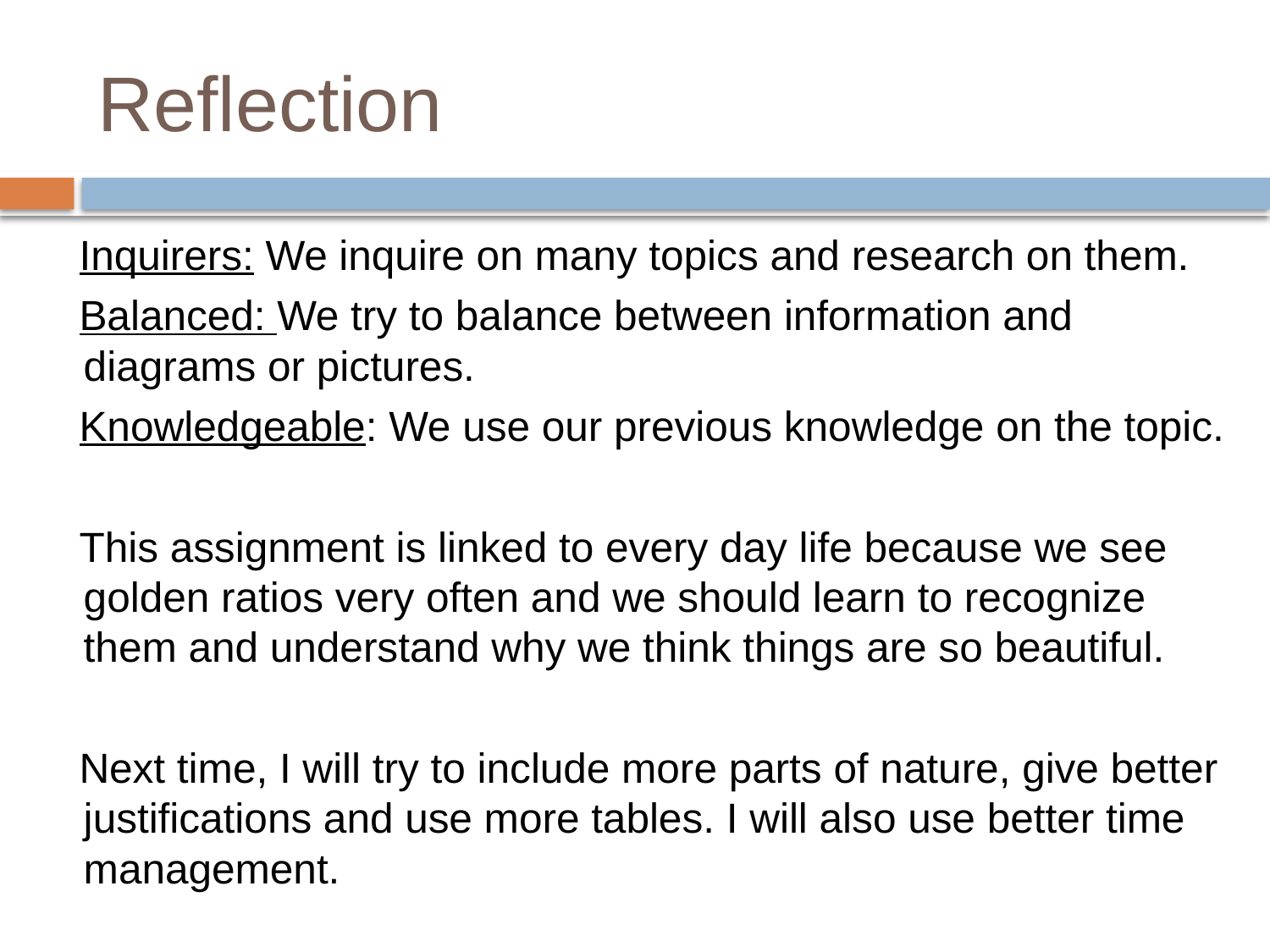

# Reflection
   Inquirers: We inquire on many topics and research on them.
   Balanced: We try to balance between information and diagrams or pictures.
   Knowledgeable: We use our previous knowledge on the topic.

   This assignment is linked to every day life because we see golden ratios very often and we should learn to recognize them and understand why we think things are so beautiful.

   Next time, I will try to include more parts of nature, give better justifications and use more tables. I will also use better time management.